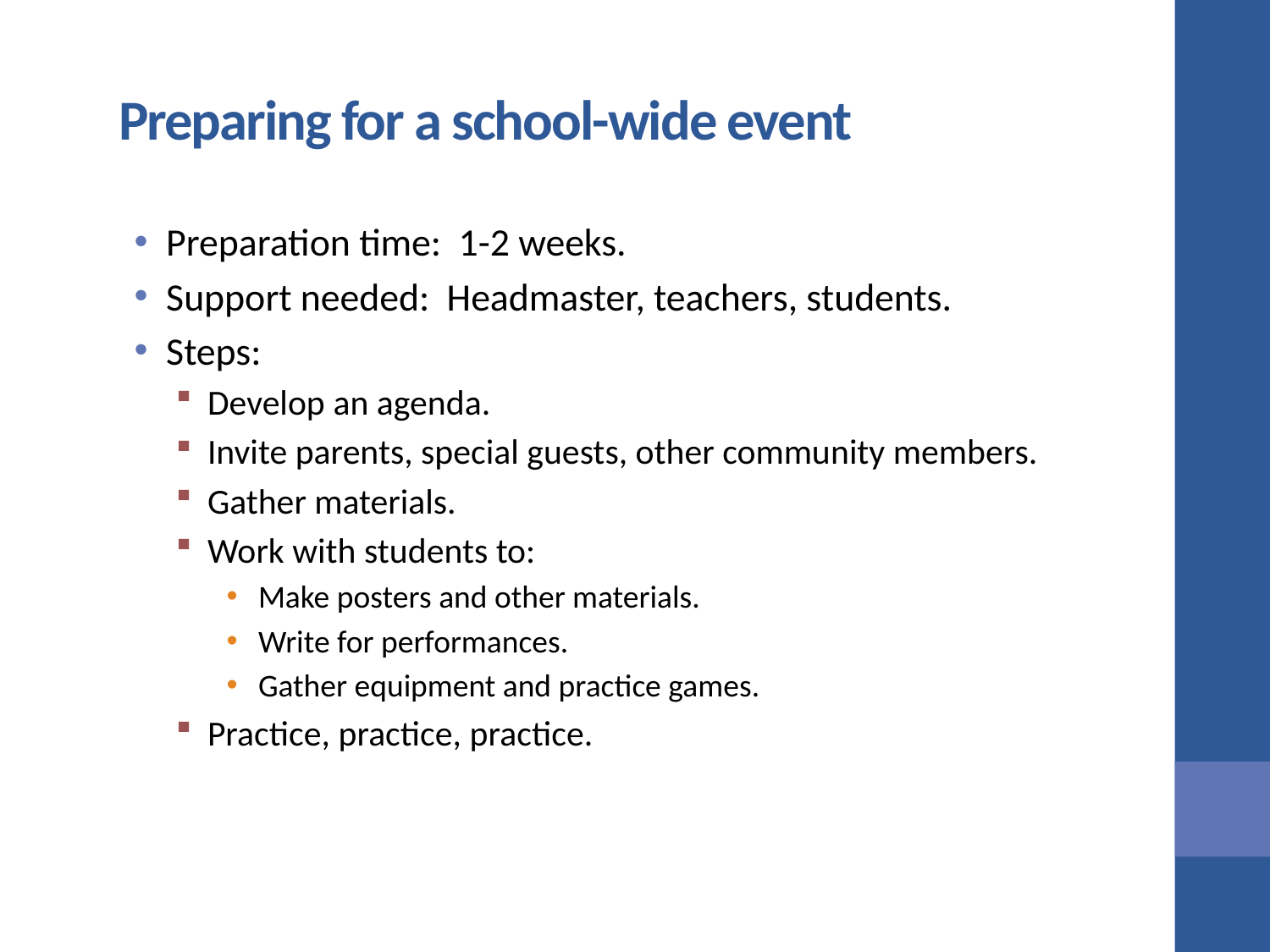

# Preparing for a school-wide event
Preparation time:  1-2 weeks.
Support needed:  Headmaster, teachers, students.
Steps:
Develop an agenda.
Invite parents, special guests, other community members.
Gather materials.
Work with students to:
Make posters and other materials.
Write for performances.
Gather equipment and practice games.
Practice, practice, practice.